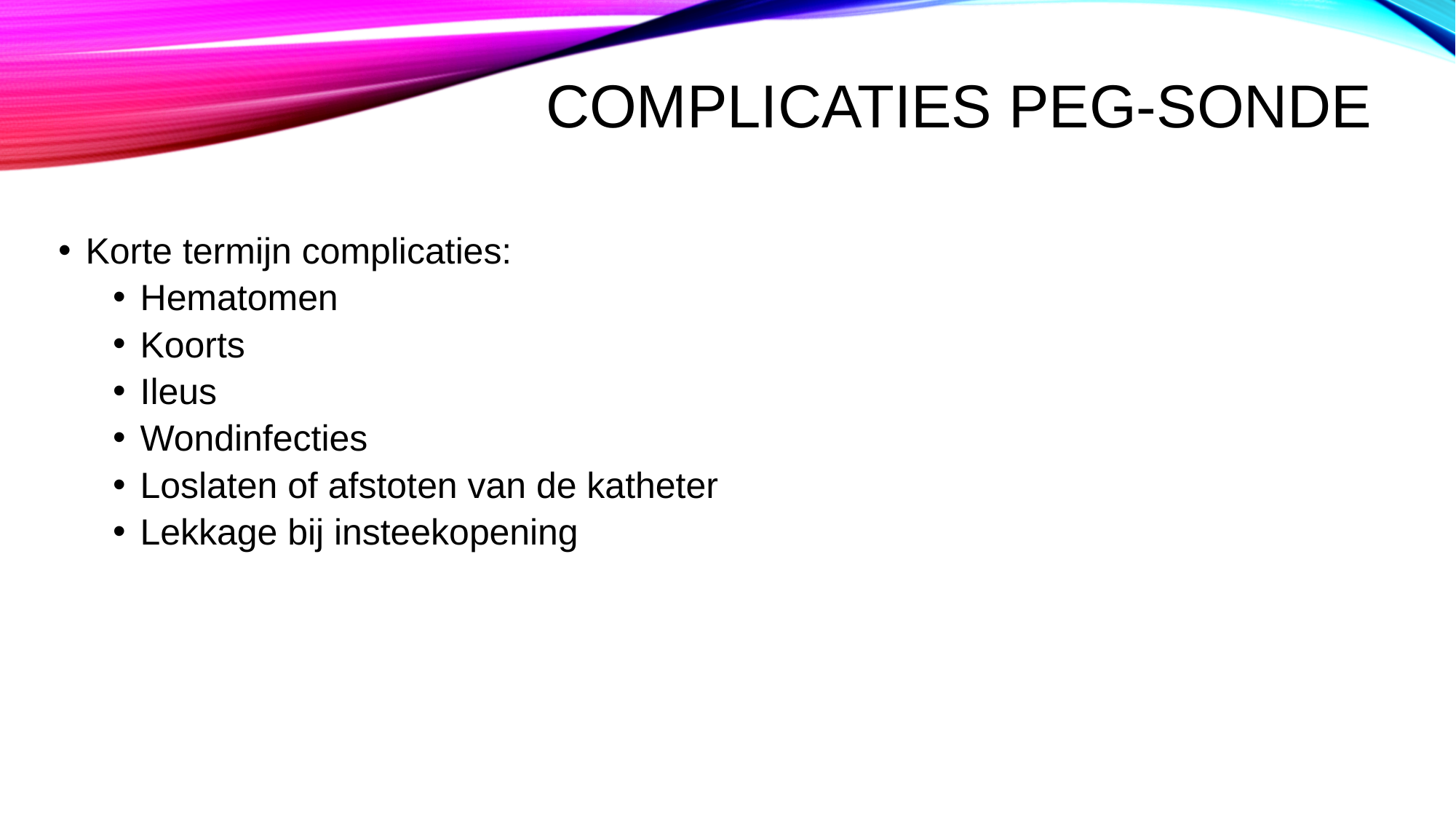

# Complicaties PEG-sonde
Korte termijn complicaties:
Hematomen
Koorts
Ileus
Wondinfecties
Loslaten of afstoten van de katheter
Lekkage bij insteekopening